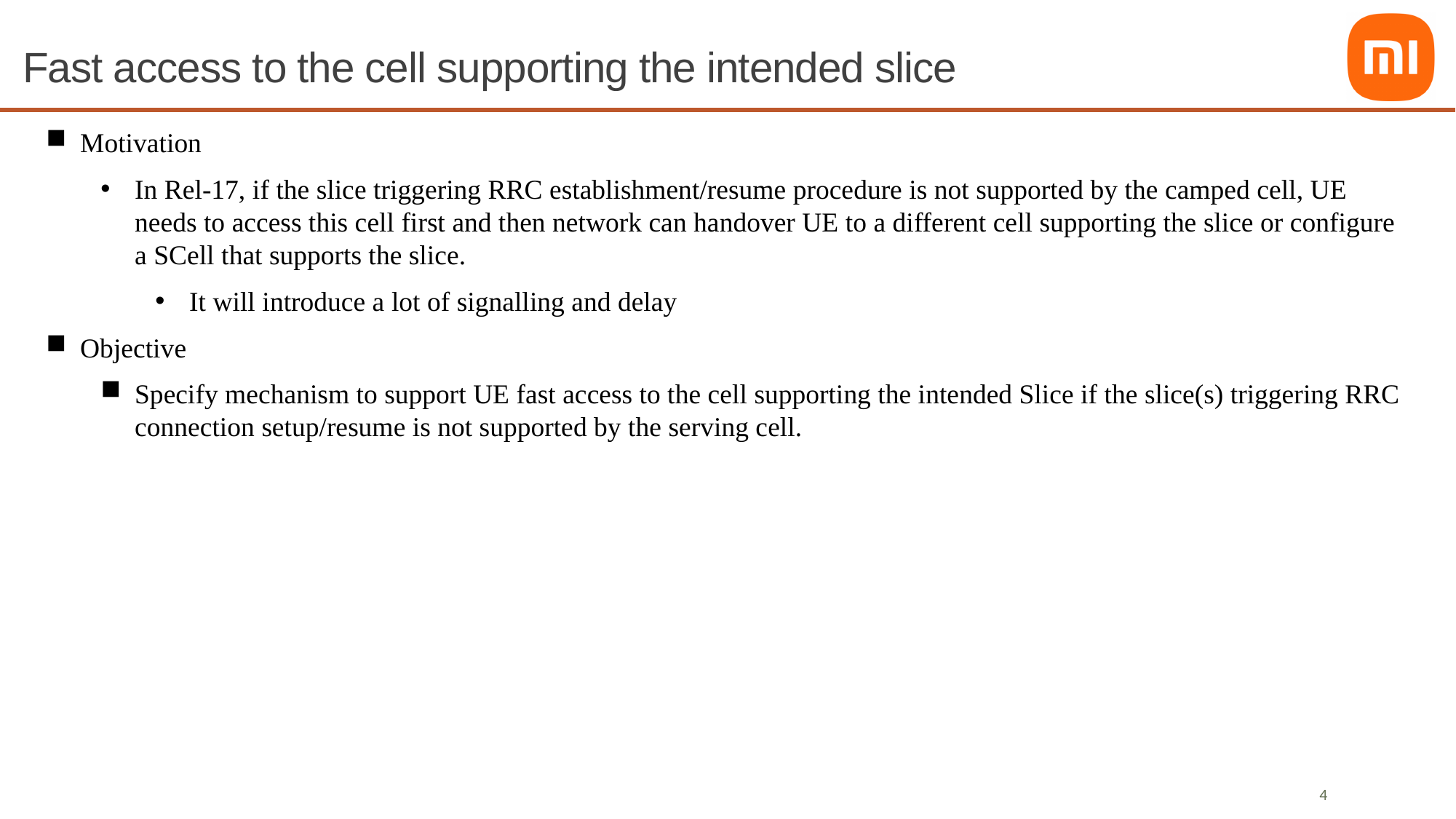

# Fast access to the cell supporting the intended slice
Motivation
In Rel-17, if the slice triggering RRC establishment/resume procedure is not supported by the camped cell, UE needs to access this cell first and then network can handover UE to a different cell supporting the slice or configure a SCell that supports the slice.
It will introduce a lot of signalling and delay
Objective
Specify mechanism to support UE fast access to the cell supporting the intended Slice if the slice(s) triggering RRC connection setup/resume is not supported by the serving cell.